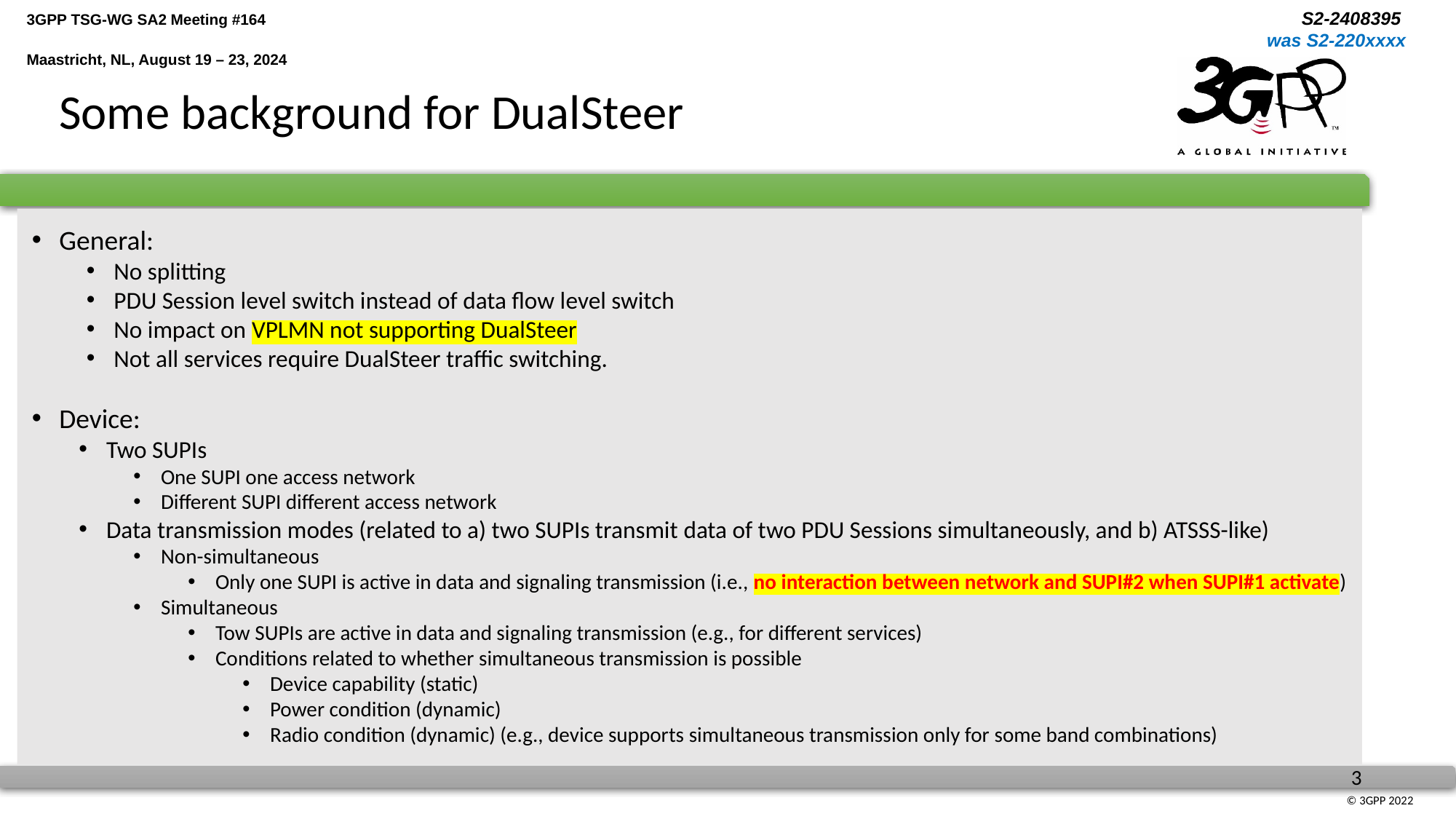

# Some background for DualSteer
General:
No splitting
PDU Session level switch instead of data flow level switch
No impact on VPLMN not supporting DualSteer
Not all services require DualSteer traffic switching.

Device:
Two SUPIs
One SUPI one access network
Different SUPI different access network
Data transmission modes (related to a) two SUPIs transmit data of two PDU Sessions simultaneously, and b) ATSSS-like)
Non-simultaneous
Only one SUPI is active in data and signaling transmission (i.e., no interaction between network and SUPI#2 when SUPI#1 activate)
Simultaneous
Tow SUPIs are active in data and signaling transmission (e.g., for different services)
Conditions related to whether simultaneous transmission is possible
Device capability (static)
Power condition (dynamic)
Radio condition (dynamic) (e.g., device supports simultaneous transmission only for some band combinations)